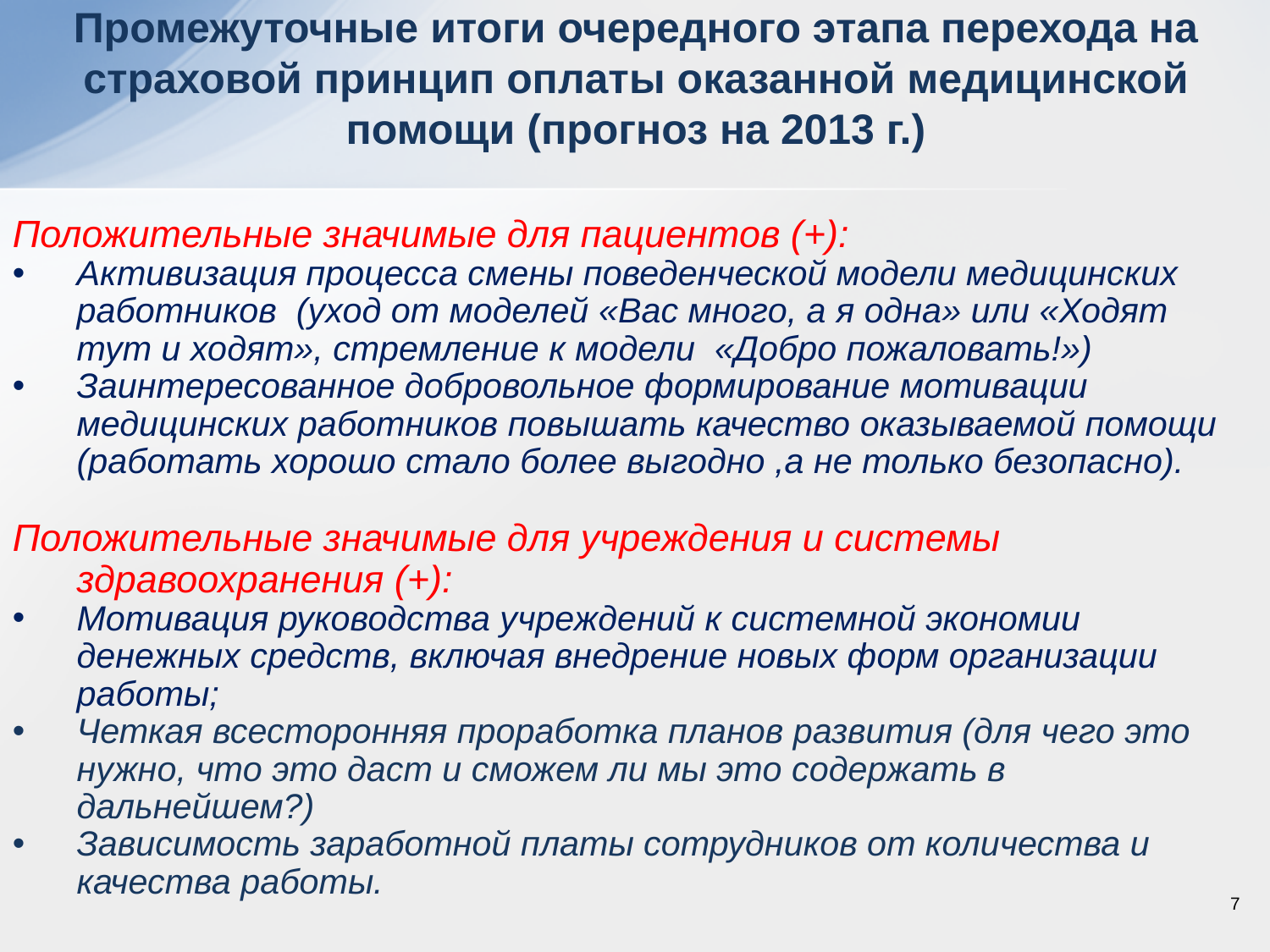

# Промежуточные итоги очередного этапа перехода на страховой принцип оплаты оказанной медицинской помощи (прогноз на 2013 г.)

Положительные значимые для пациентов (+):
Активизация процесса смены поведенческой модели медицинских работников  (уход от моделей «Вас много, а я одна» или «Ходят тут и ходят», стремление к модели  «Добро пожаловать!»)
Заинтересованное добровольное формирование мотивации медицинских работников повышать качество оказываемой помощи (работать хорошо стало более выгодно ,а не только безопасно).

Положительные значимые для учреждения и системы здравоохранения (+):
Мотивация руководства учреждений к системной экономии денежных средств, включая внедрение новых форм организации работы;
Четкая всесторонняя проработка планов развития (для чего это нужно, что это даст и сможем ли мы это содержать в дальнейшем?)
Зависимость заработной платы сотрудников от количества и качества работы.

7